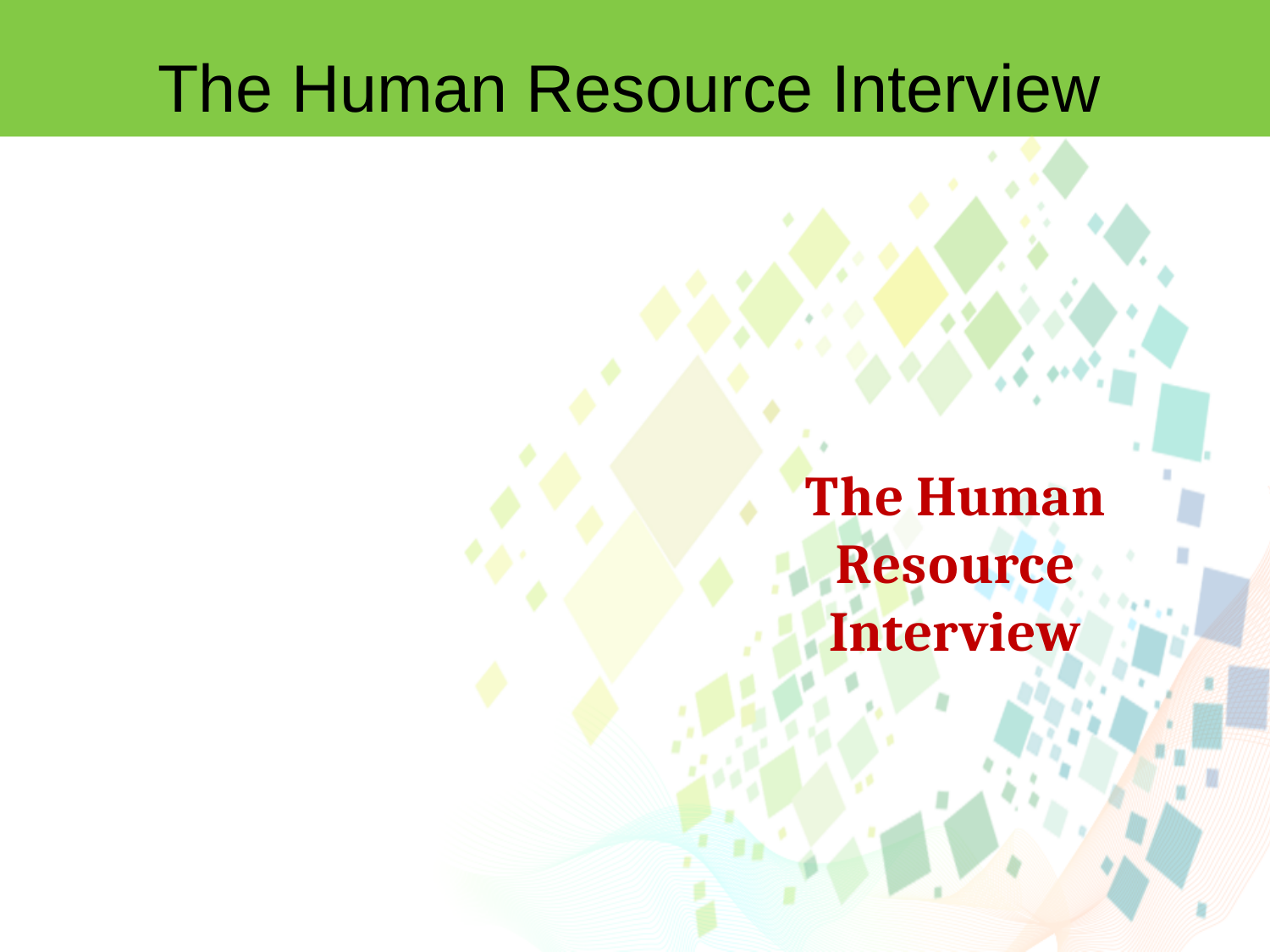

The Human Resource Interview
The Human Resource Interview